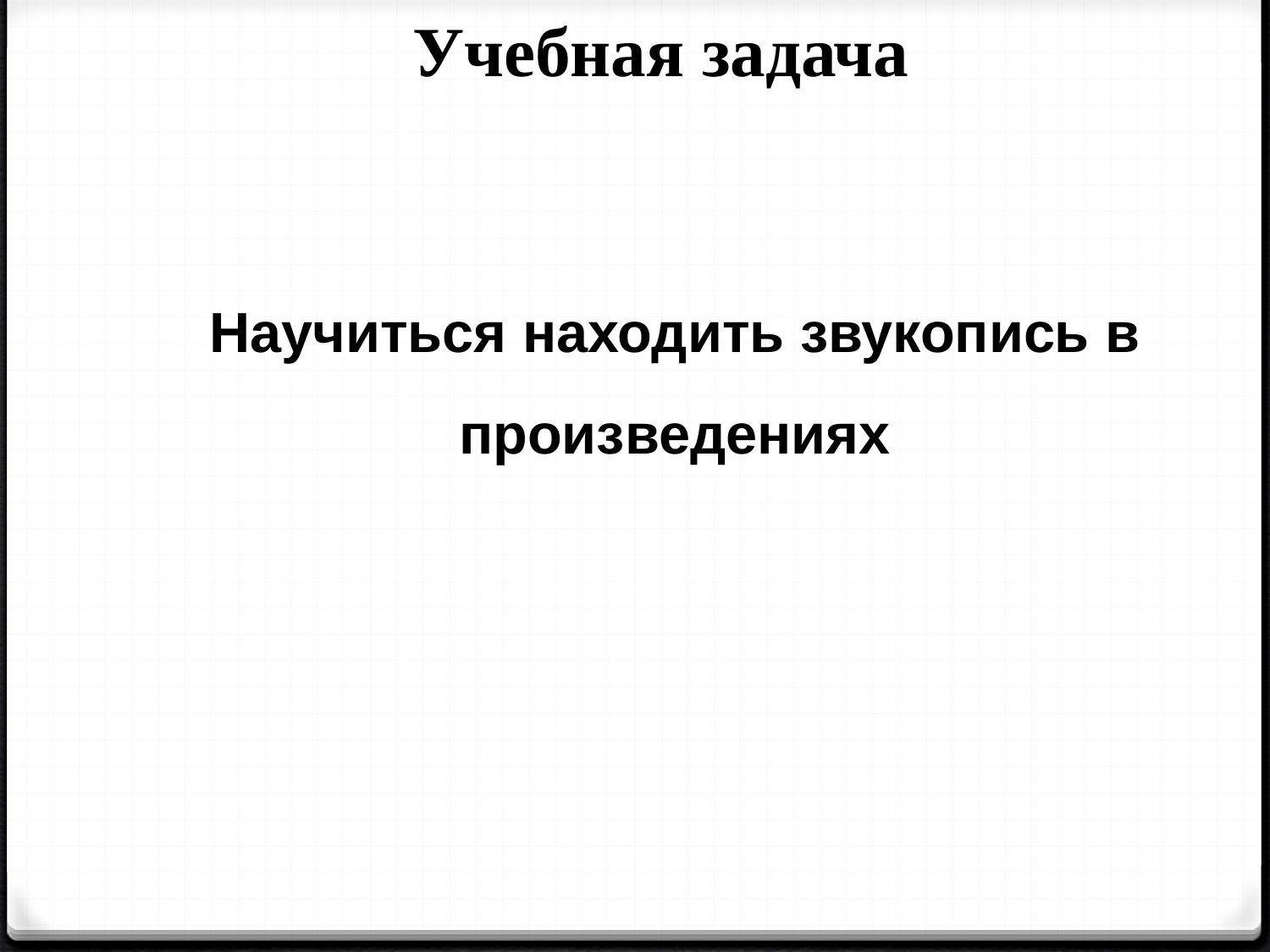

Учебная задача
Научиться находить звукопись в произведениях